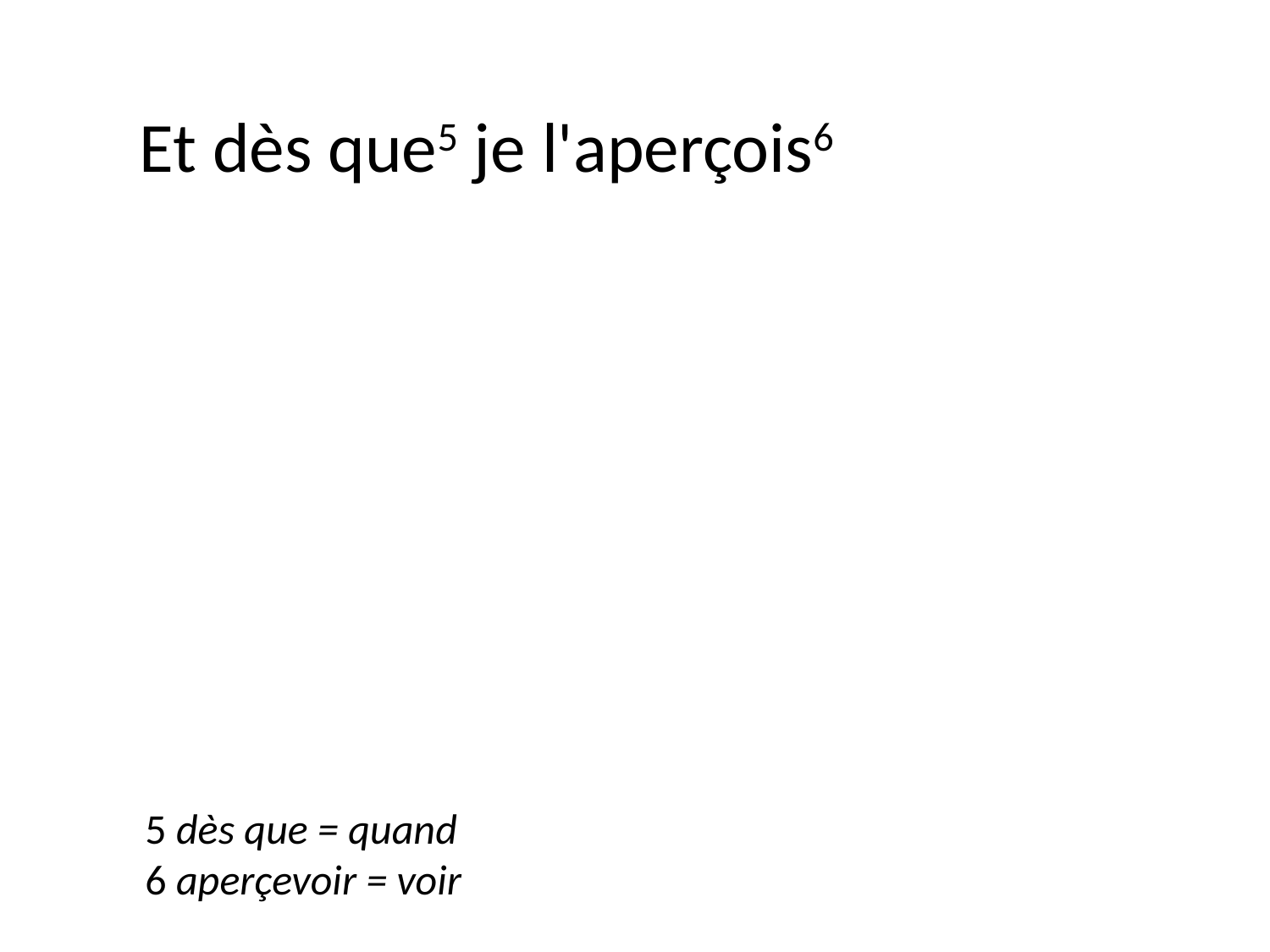

Et dès que5 je l'aperçois6
5 dès que = quand
6 aperçevoir = voir